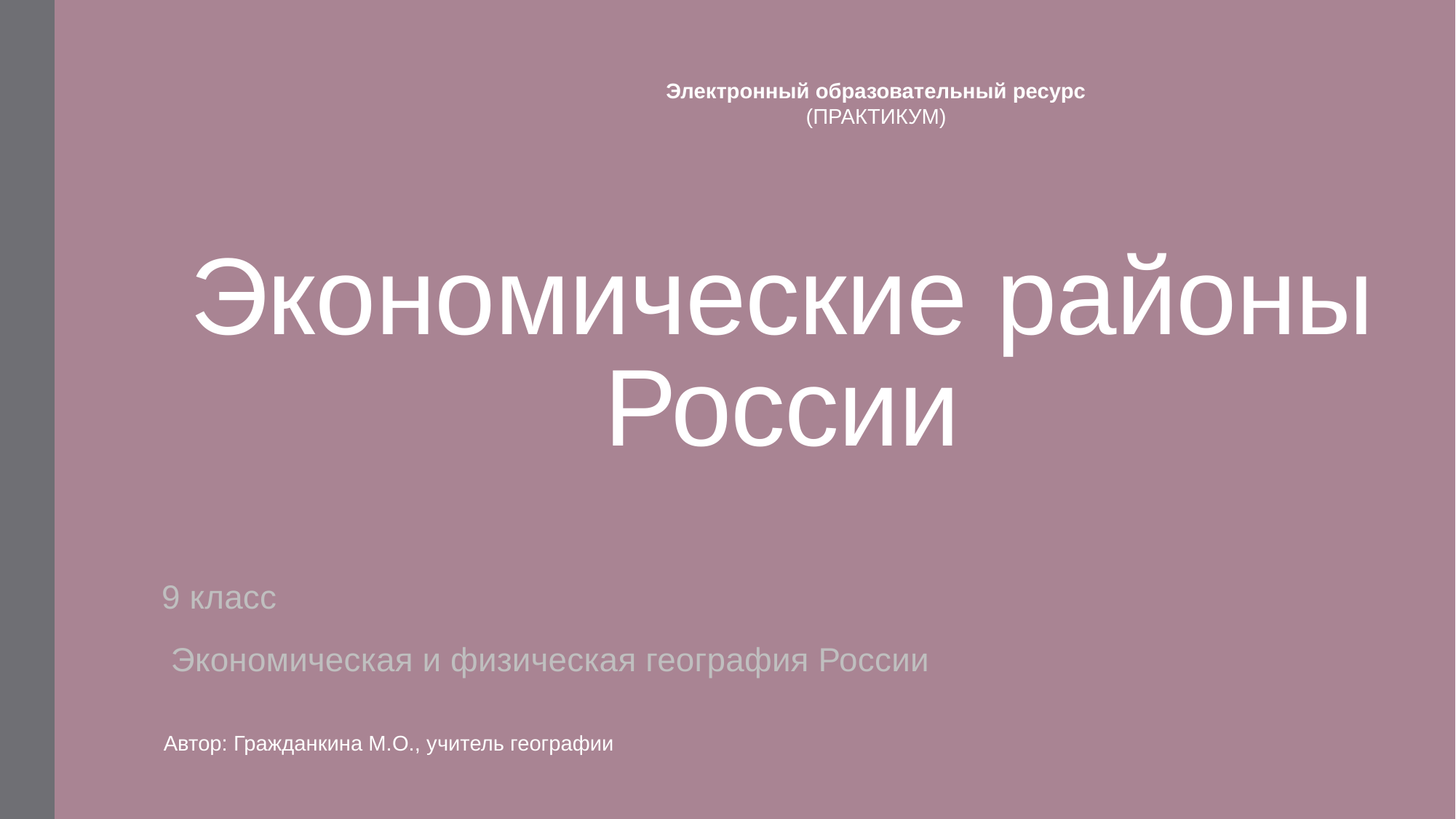

Электронный образовательный ресурс
(ПРАКТИКУМ)
# Экономические районы России
9 класс
 Экономическая и физическая география России
Автор: Гражданкина М.О., учитель географии